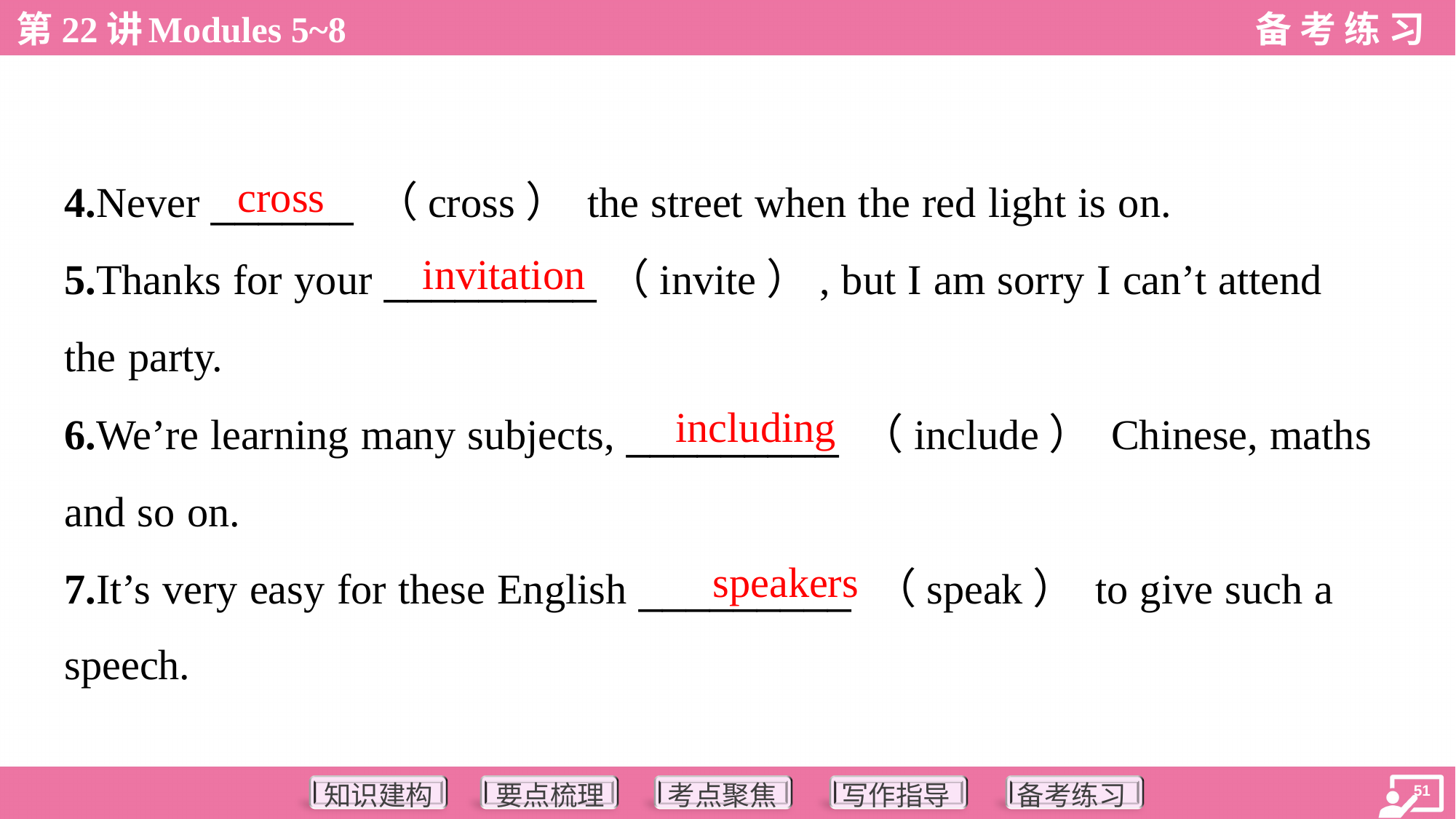

cross
4.Never ______ （cross） the street when the red light is on.
5.Thanks for your _________（invite）, but I am sorry I can’t attend
the party.
6.We’re learning many subjects, _________ （include） Chinese, maths
and so on.
7.It’s very easy for these English _________ （speak） to give such a
speech.
invitation
including
speakers